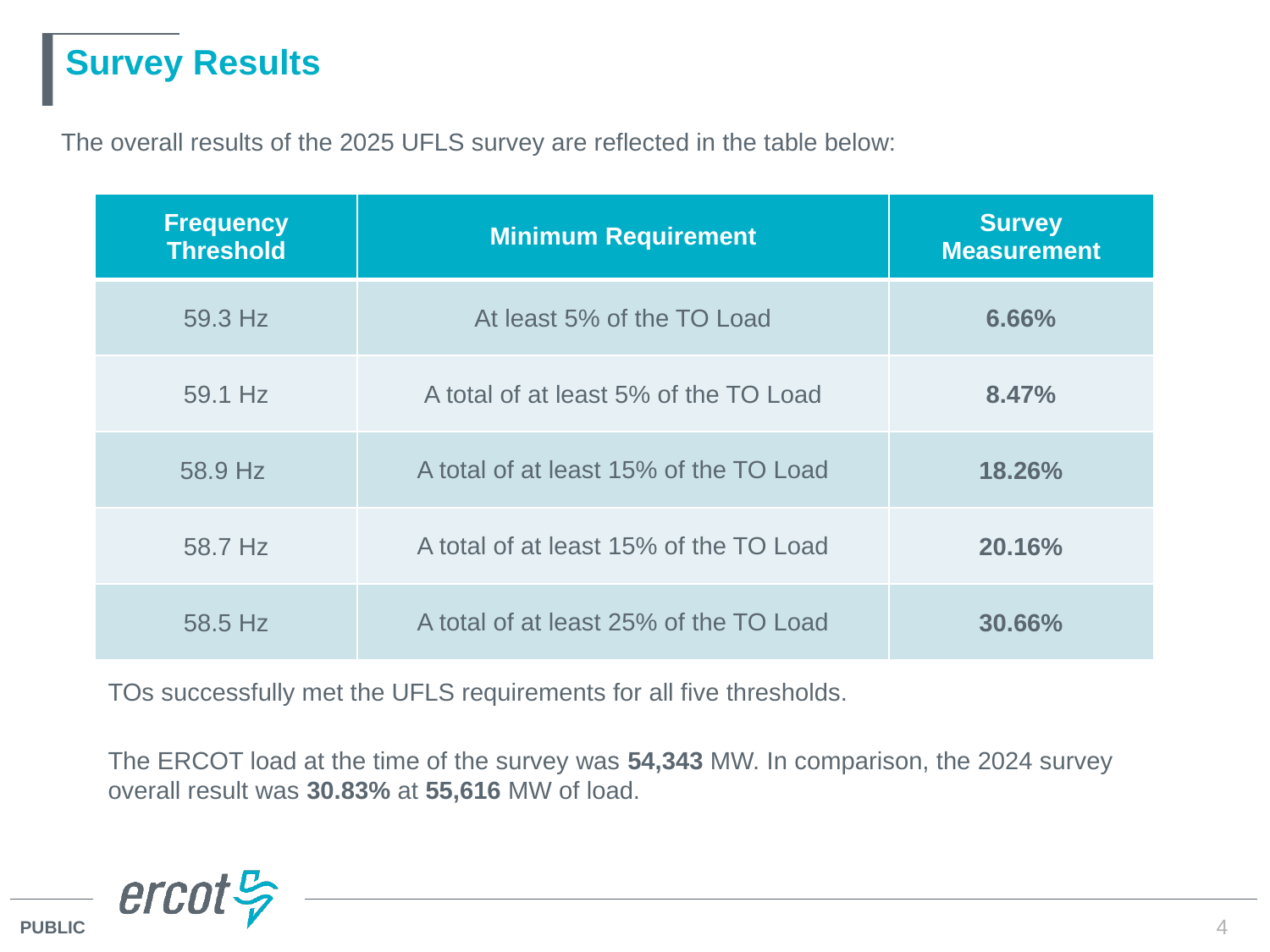

# Survey Results
The overall results of the 2025 UFLS survey are reflected in the table below:
| Frequency Threshold | Minimum Requirement | Survey Measurement |
| --- | --- | --- |
| 59.3 Hz | At least 5% of the TO Load | 6.66% |
| 59.1 Hz | A total of at least 5% of the TO Load | 8.47% |
| 58.9 Hz | A total of at least 15% of the TO Load | 18.26% |
| 58.7 Hz | A total of at least 15% of the TO Load | 20.16% |
| 58.5 Hz | A total of at least 25% of the TO Load | 30.66% |

TOs successfully met the UFLS requirements for all five thresholds.

The ERCOT load at the time of the survey was 54,343 MW. In comparison, the 2024 survey overall result was 30.83% at 55,616 MW of load.

4